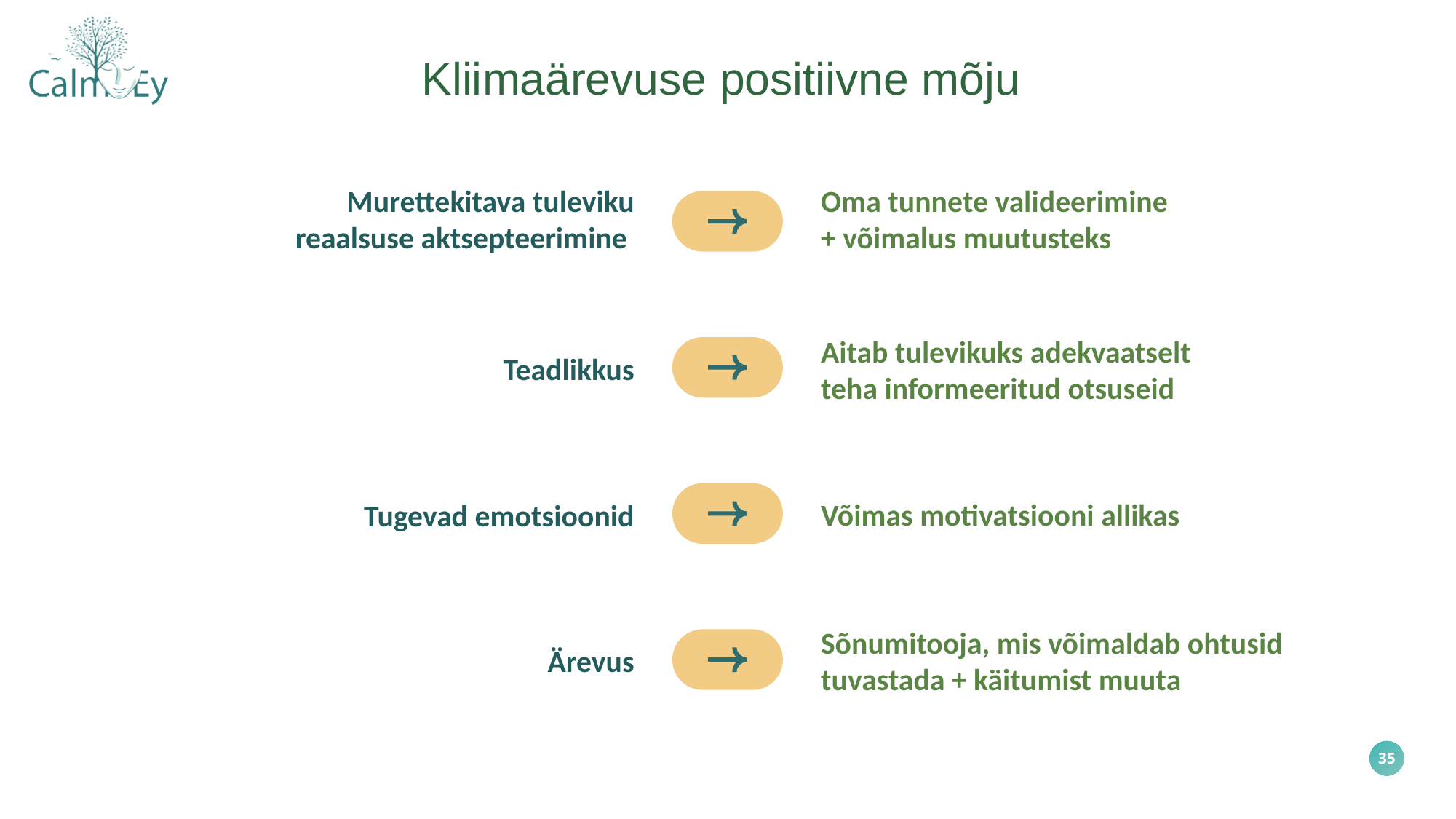

Kliimaärevuse positiivne mõju

Murettekitava tuleviku reaalsuse aktsepteerimine
Oma tunnete valideerimine
+ võimalus muutusteks

Aitab tulevikuks adekvaatselt teha informeeritud otsuseid

Teadlikkus

Võimas motivatsiooni allikas
Tugevad emotsioonid

Sõnumitooja, mis võimaldab ohtusid tuvastada + käitumist muuta

Ärevus